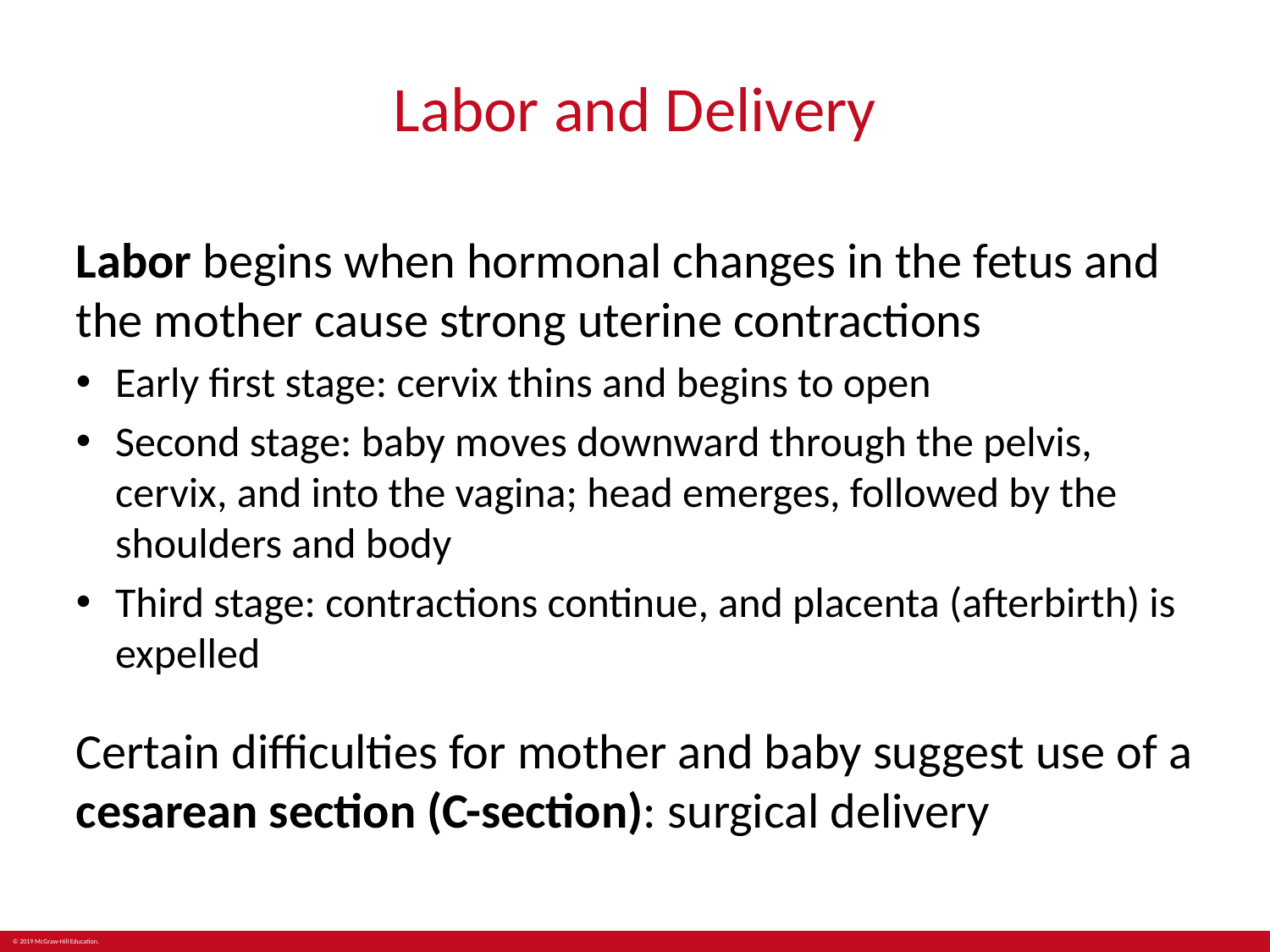

# Labor and Delivery
Labor begins when hormonal changes in the fetus and the mother cause strong uterine contractions
Early first stage: cervix thins and begins to open
Second stage: baby moves downward through the pelvis, cervix, and into the vagina; head emerges, followed by the shoulders and body
Third stage: contractions continue, and placenta (afterbirth) is expelled
Certain difficulties for mother and baby suggest use of a cesarean section (C-section): surgical delivery